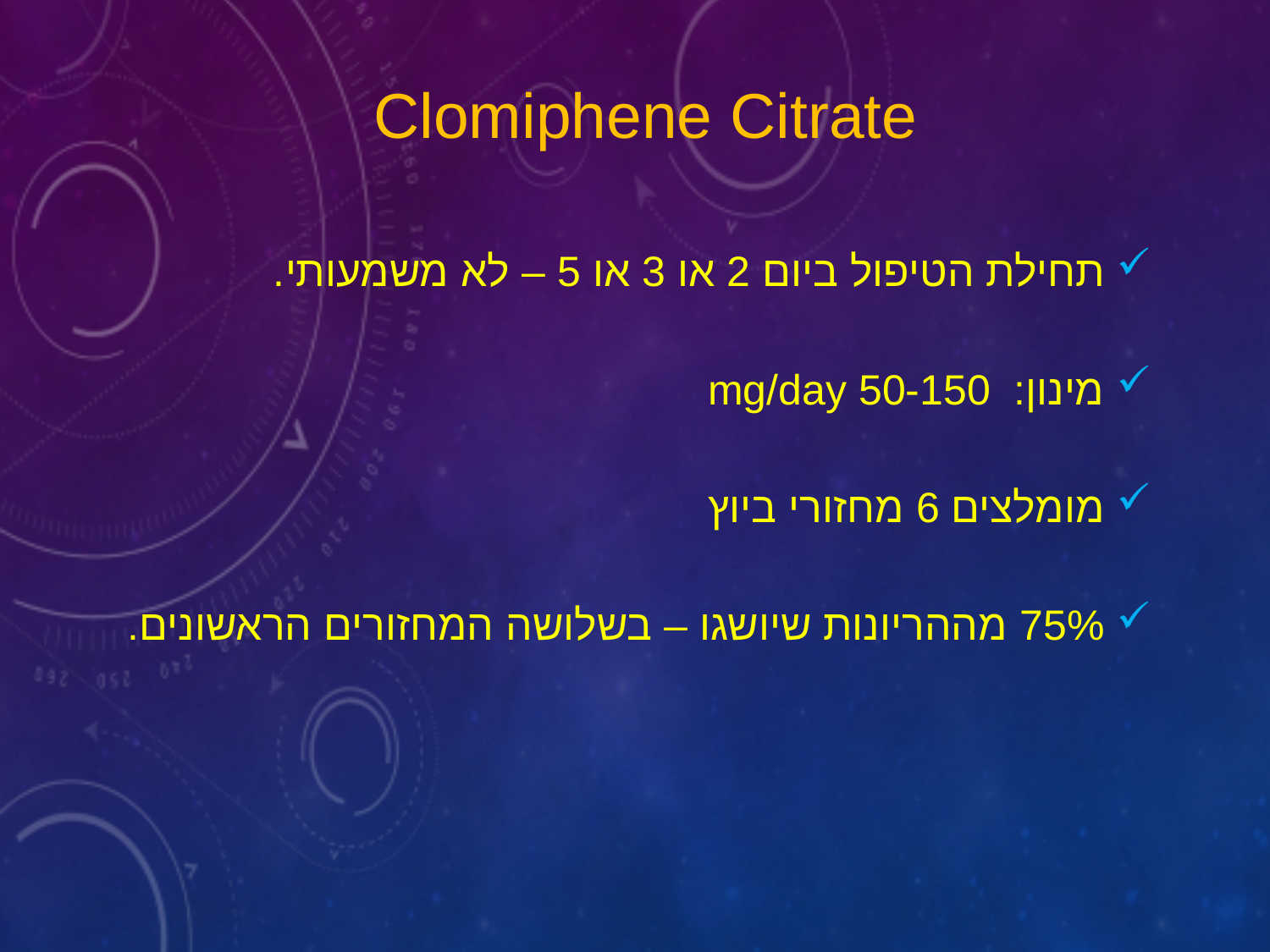

# Clomiphene Citrate

 תחילת הטיפול ביום 2 או 3 או 5 – לא משמעותי.

 מינון:  50-150 mg/day

 מומלצים 6 מחזורי ביוץ

 75% מההריונות שיושגו – בשלושה המחזורים הראשונים.